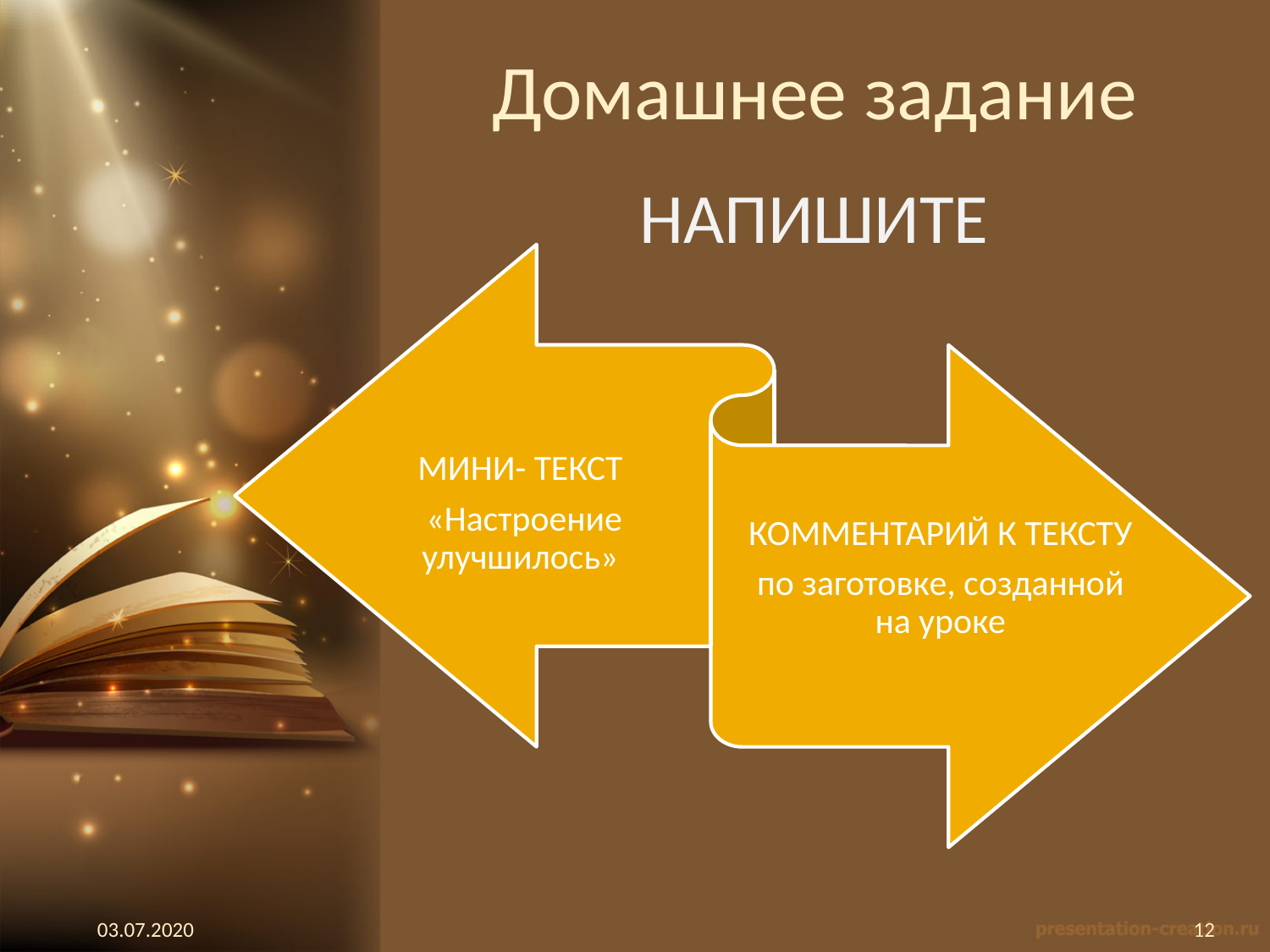

# Домашнее задание
НАПИШИТЕ
МИНИ- ТЕКСТ
«Настроение улучшилось»
КОММЕНТАРИЙ К ТЕКСТУ
по заготовке, созданной на уроке